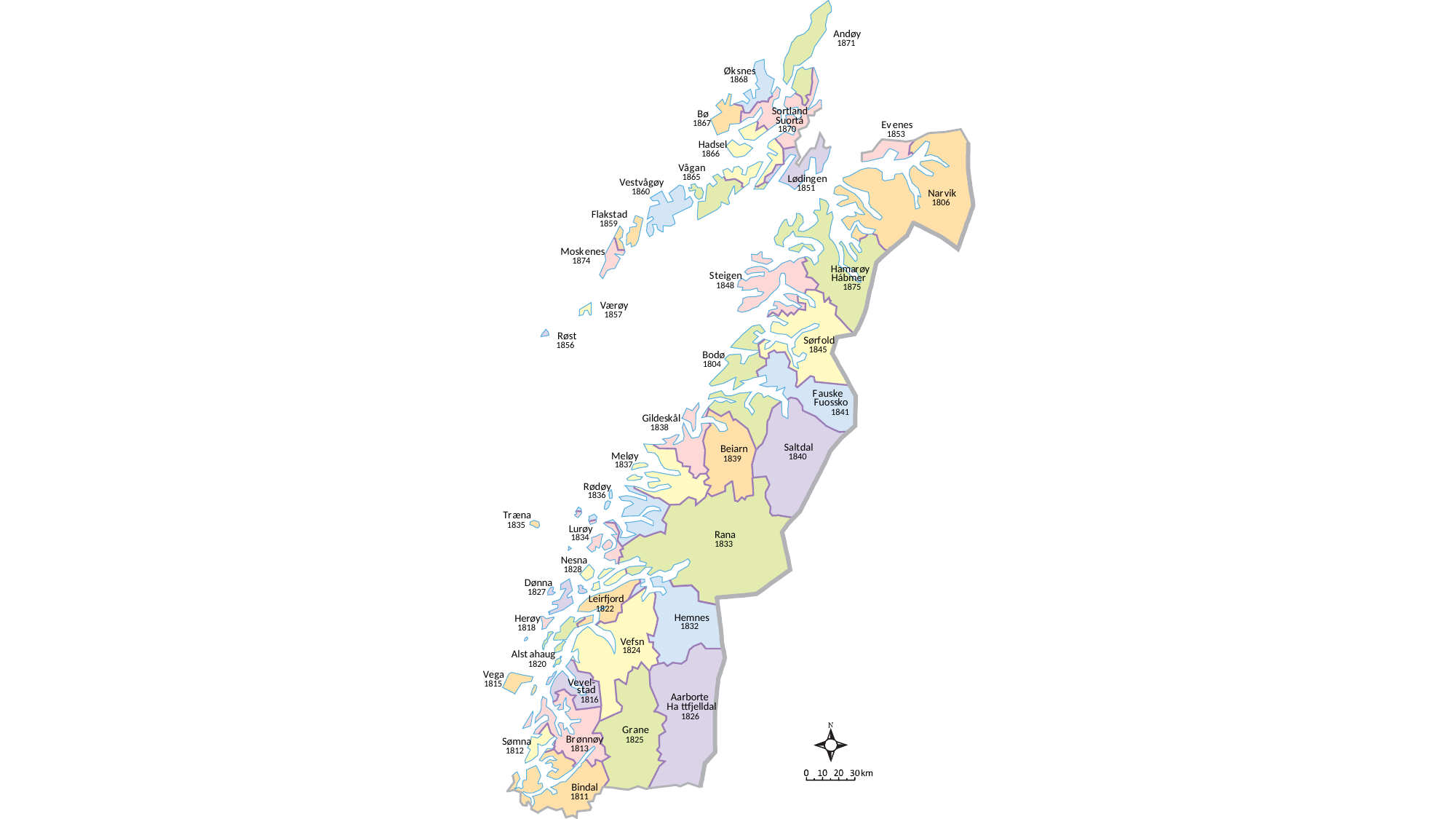

And
ø
y
1871

Ø
k
snes

1868

Sortland
Bø

  Suor
t
á
1867
E
v
enes

1870
1853

Hadsel

1866
V
å
g
an

1865
Lødin
g
en

V
e
s
t
v
å
g
ø
y

1851

1860
Na
r
vik
1806

Fla
k
s
t
ad

1859

Mos
k
enes

1874

Hama
r
ø
y
S
t
ei
g
en
Hábmer
1848
1875

V
æ
r
ø
y

1857

R
ø
s
t

Sør
f
old
1856

1845
Bodø

1804
F
aus
k
e
Fuoss
k
o

1841

Gildes
k
ål
1838
Sal
t
dal
Beiarn

Mel
ø
y
1840
1839
1837

R
ød
ø
y

1836

T
r
æna

1835

Lu
r
ø
y
Rana
1834

1833

Nesna
1828

Dønna

1827

Leirfjo
r
d

1822
Hemnes

He
r
ø
y

1832
1818

V
e
f
sn

1824
Al
s
t
ahaug

1820

V
e
g
a

V
e
v
el-
1815
s
t
ad

 Aarbor
t
e
1816
H
a
ttfjelldal

1826

G
r
ane

B
r
ønn
ø
y
1825
Sømna

1813
1812

Bindal
1811